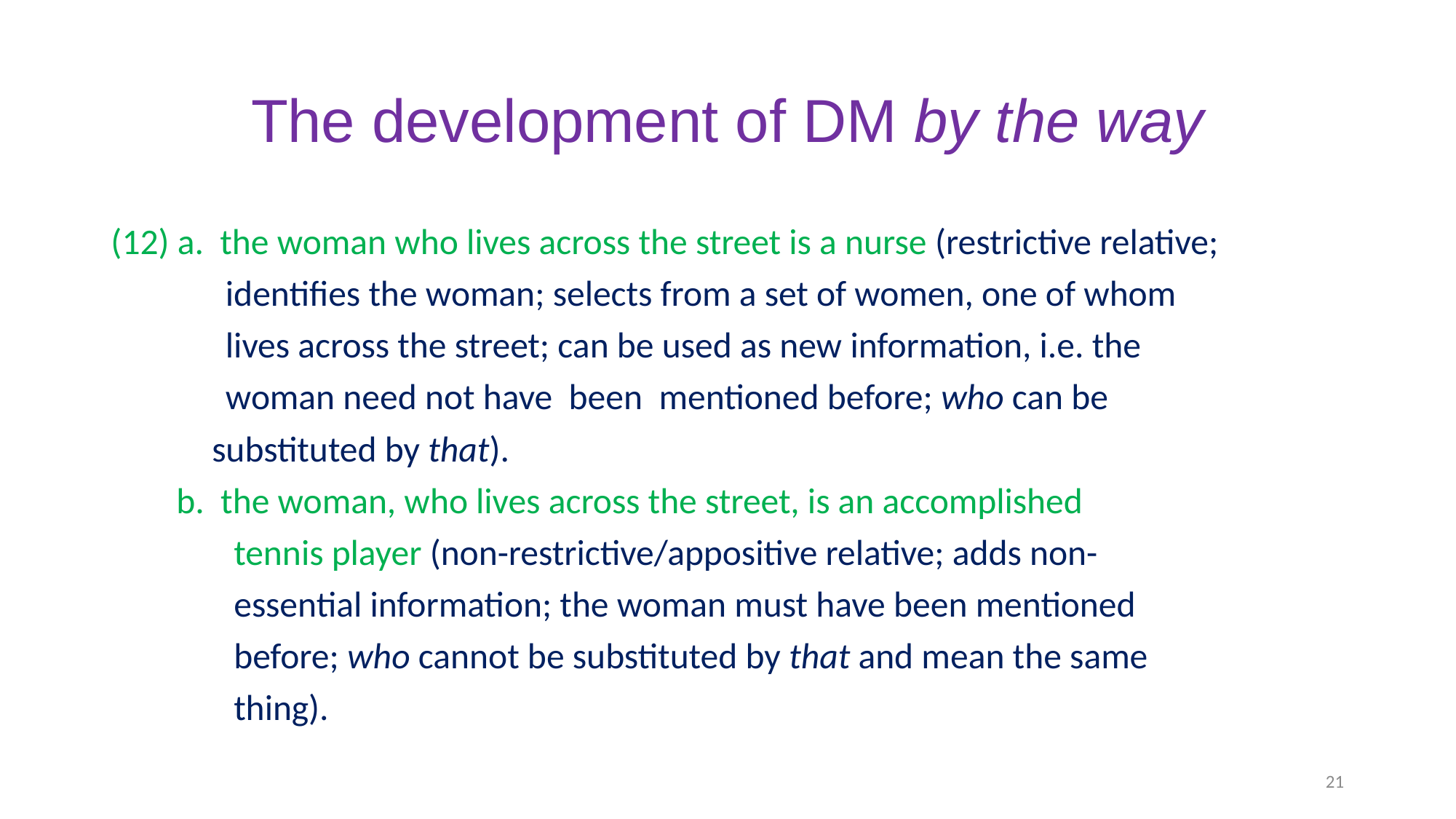

# The development of DM by the way
(12) a.  the woman who lives across the street is a nurse (restrictive relative;
              identifies the woman; selects from a set of women, one of whom
              lives across the street; can be used as new information, i.e. the
              woman need not have  been  mentioned before; who can be
	 substituted by that).
        b.  the woman, who lives across the street, is an accomplished
               tennis player (non-restrictive/appositive relative; adds non-
               essential information; the woman must have been mentioned
               before; who cannot be substituted by that and mean the same
               thing).

21